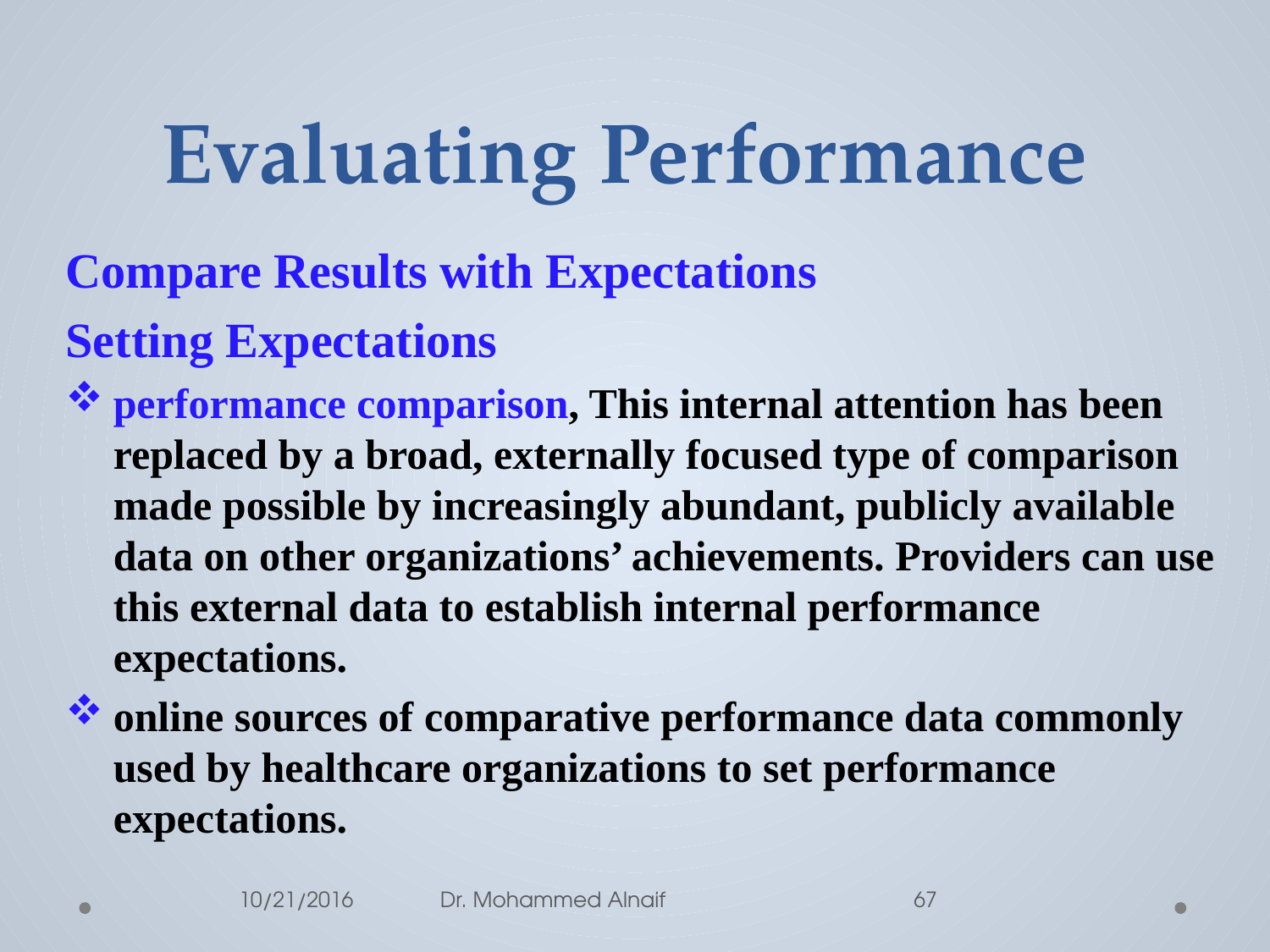

# Evaluating Performance
Compare Results with Expectations
Setting Expectations
performance comparison, This internal attention has been replaced by a broad, externally focused type of comparison made possible by increasingly abundant, publicly available data on other organizations’ achievements. Providers can use this external data to establish internal performance expectations.
online sources of comparative performance data commonly used by healthcare organizations to set performance expectations.

10/21/2016
Dr. Mohammed Alnaif
67